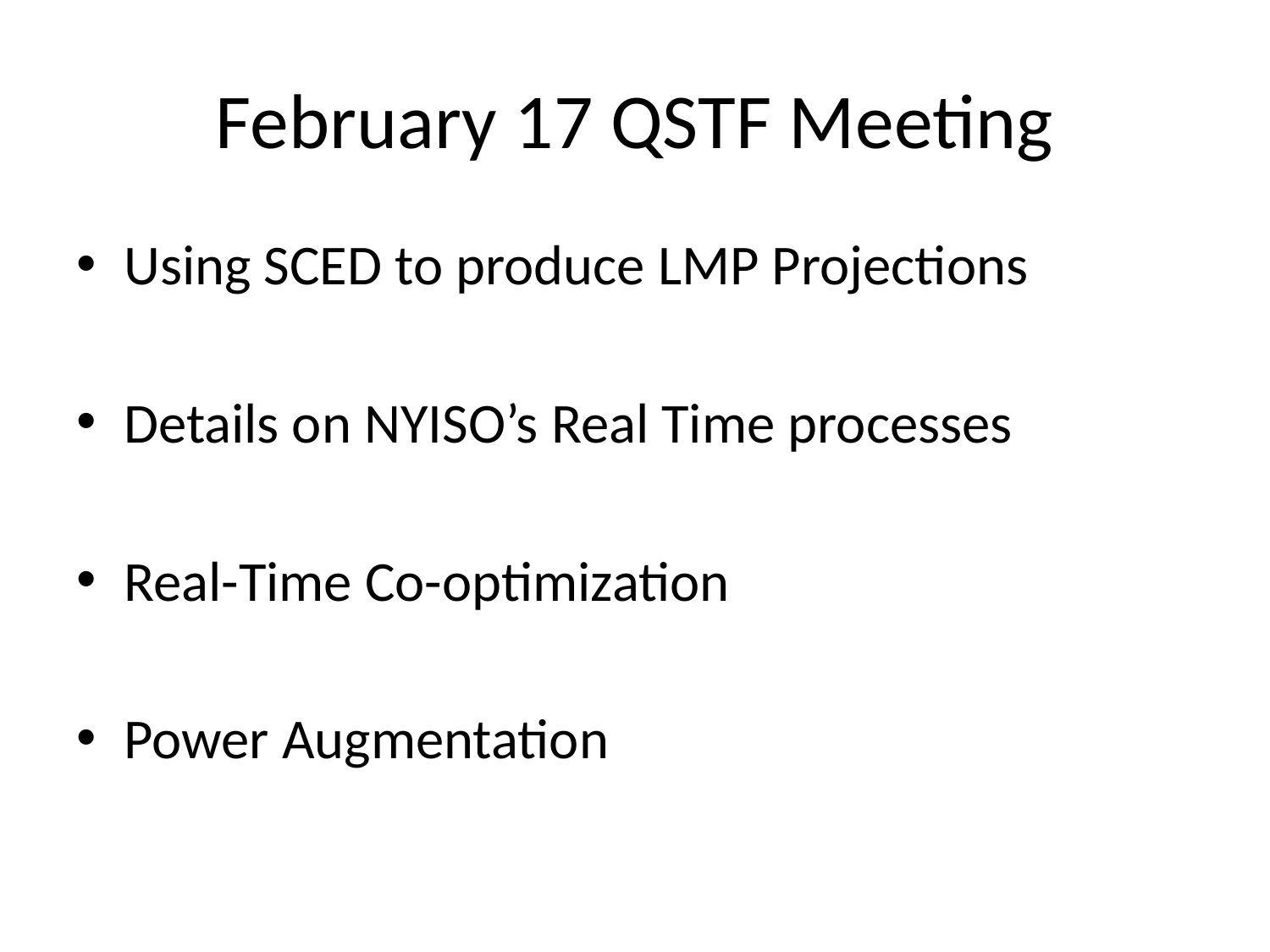

# February 17 QSTF Meeting
Using SCED to produce LMP Projections

Details on NYISO’s Real Time processes

Real-Time Co-optimization

Power Augmentation